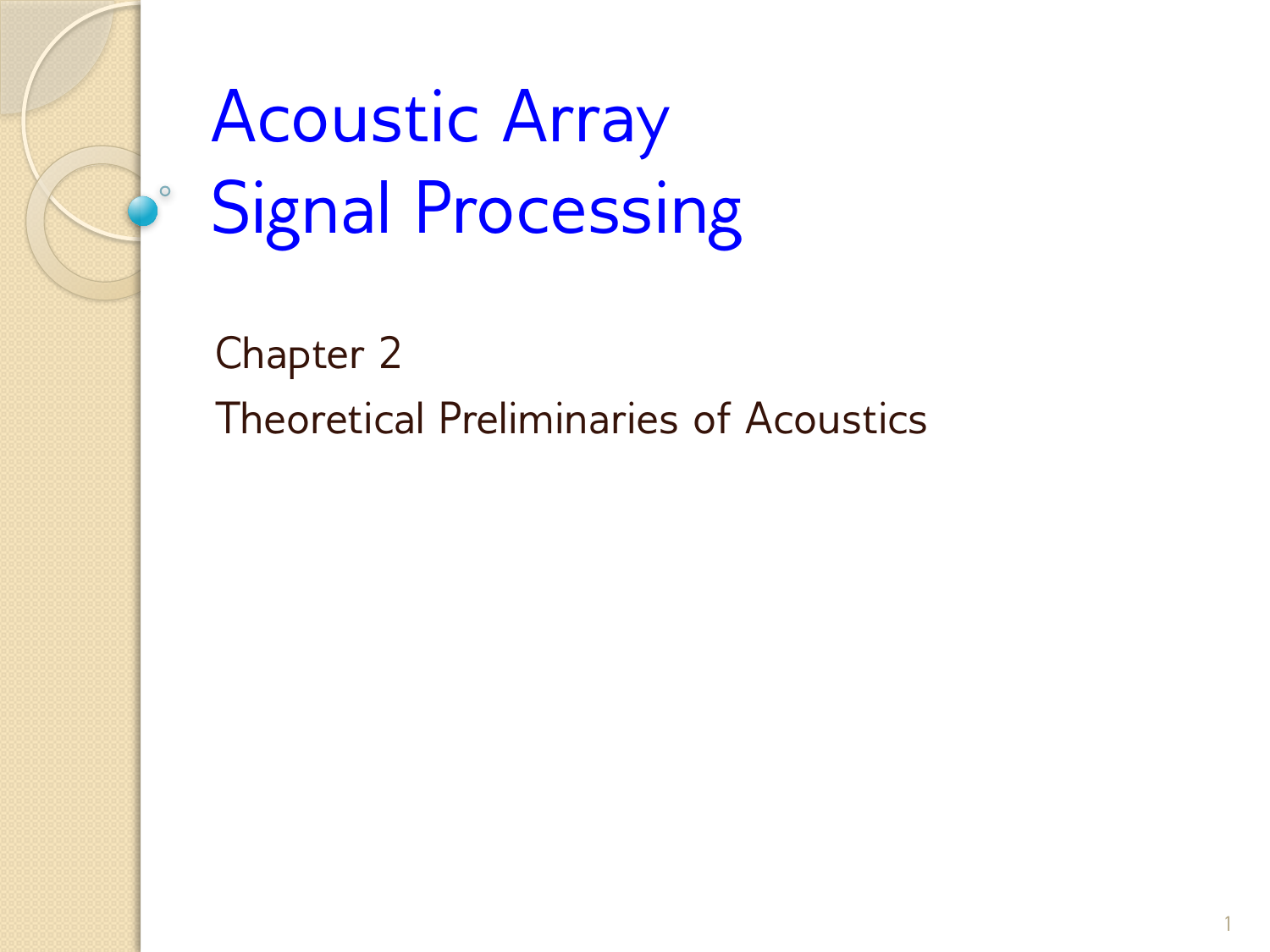

# Acoustic Array Signal Processing

Chapter 2
Theoretical Preliminaries of Acoustics

1